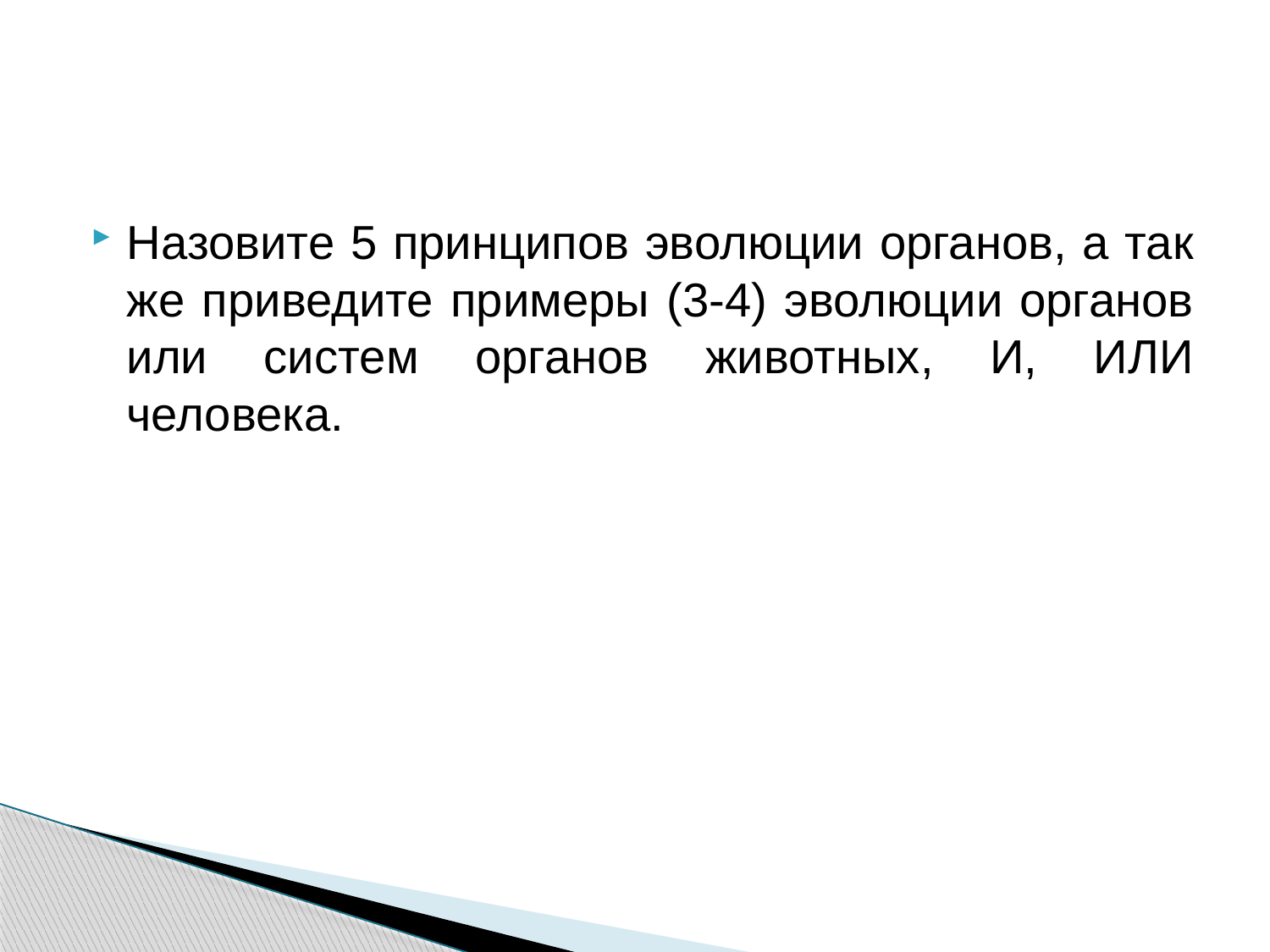

#
Назовите 5 принципов эволюции органов, а так же приведите примеры (3-4) эволюции органов или систем органов животных, И, ИЛИ человека.